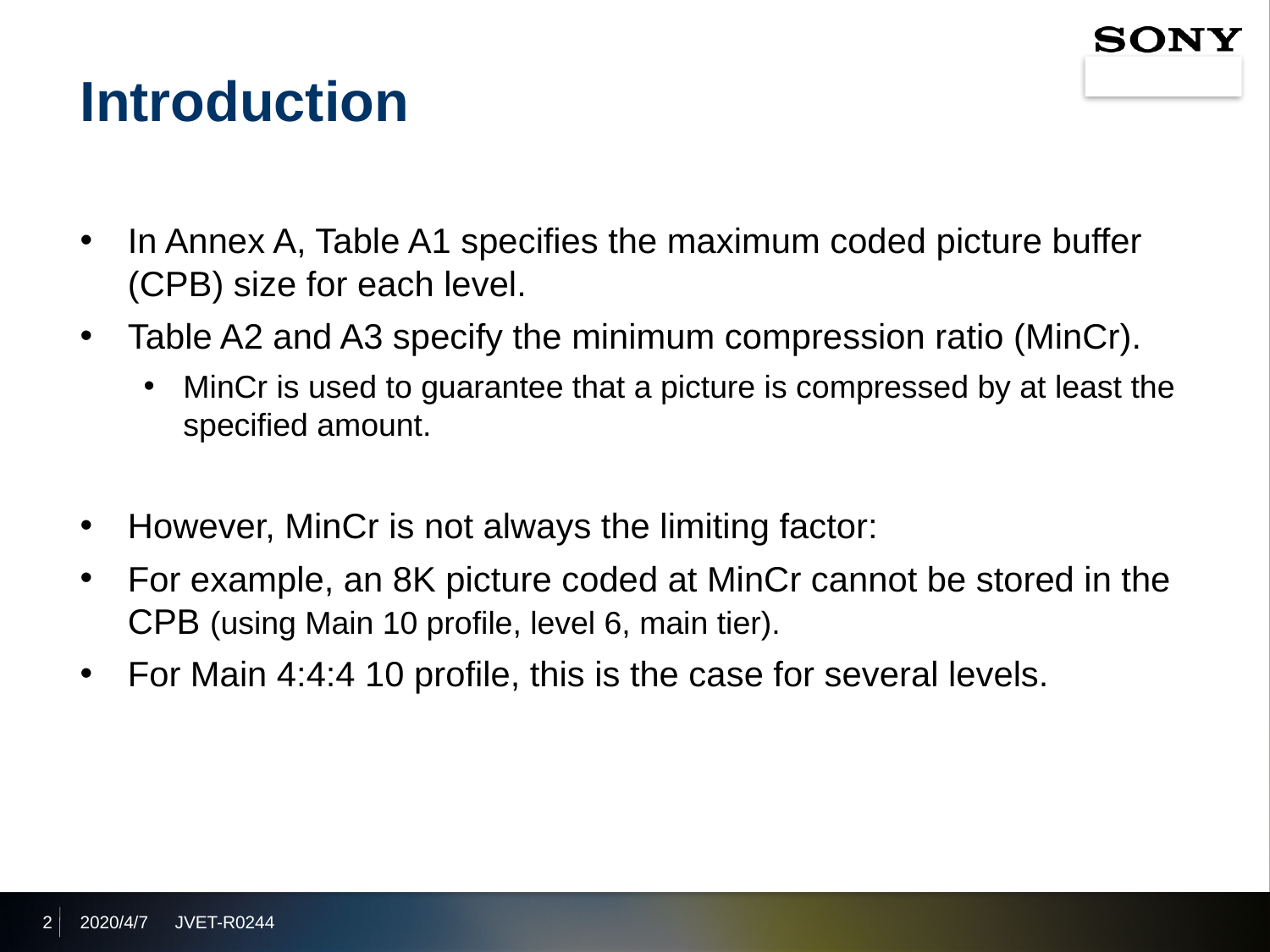

# Introduction

In Annex A, Table A1 specifies the maximum coded picture buffer (CPB) size for each level.
Table A2 and A3 specify the minimum compression ratio (MinCr).
MinCr is used to guarantee that a picture is compressed by at least the specified amount.

However, MinCr is not always the limiting factor:
For example, an 8K picture coded at MinCr cannot be stored in the CPB (using Main 10 profile, level 6, main tier).
For Main 4:4:4 10 profile, this is the case for several levels.

2
2020/4/7
JVET-R0244